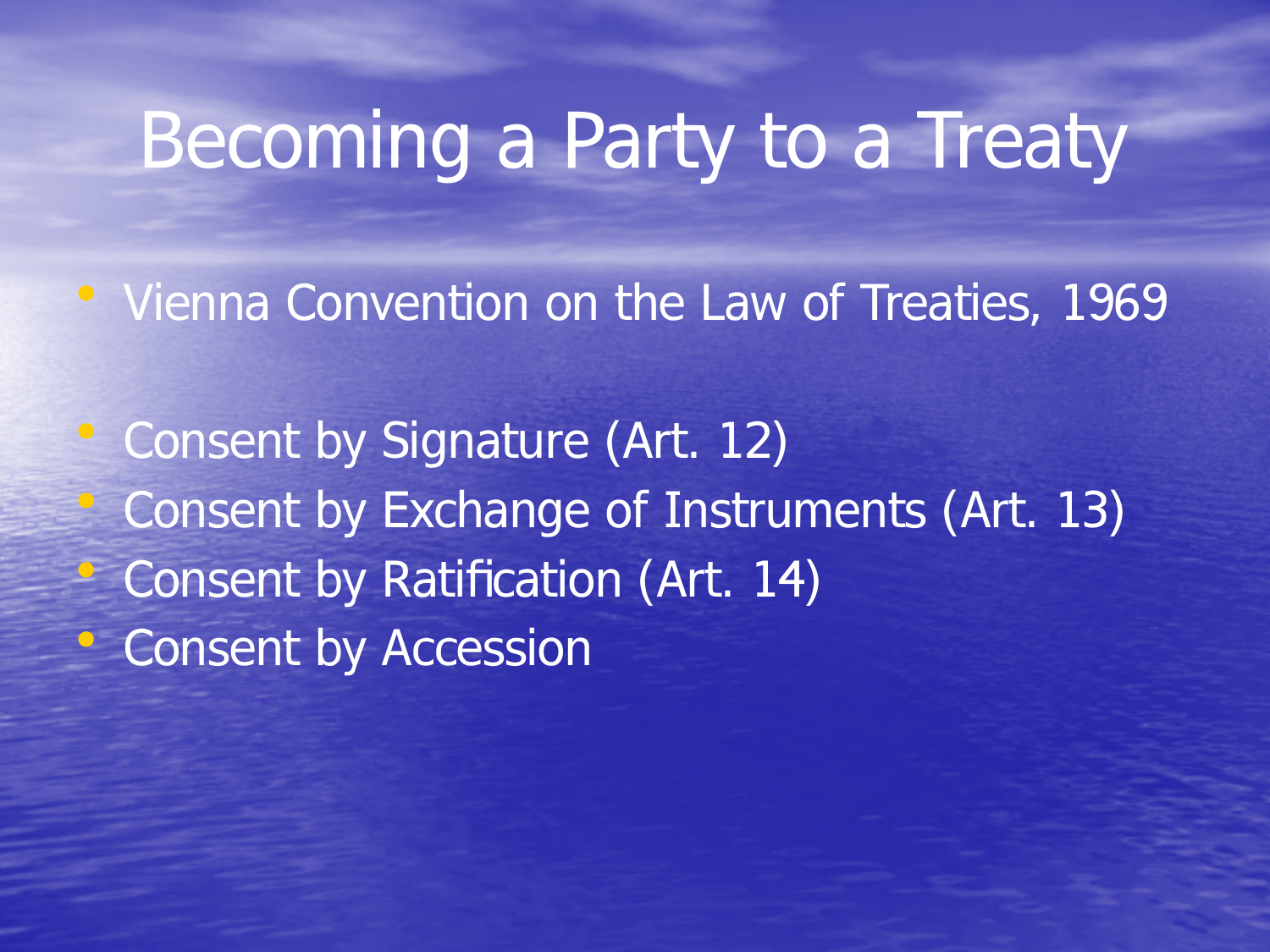

# Becoming a Party to a Treaty
Vienna Convention on the Law of Treaties, 1969

Consent by Signature (Art. 12)
Consent by Exchange of Instruments (Art. 13)
Consent by Ratification (Art. 14)
Consent by Accession